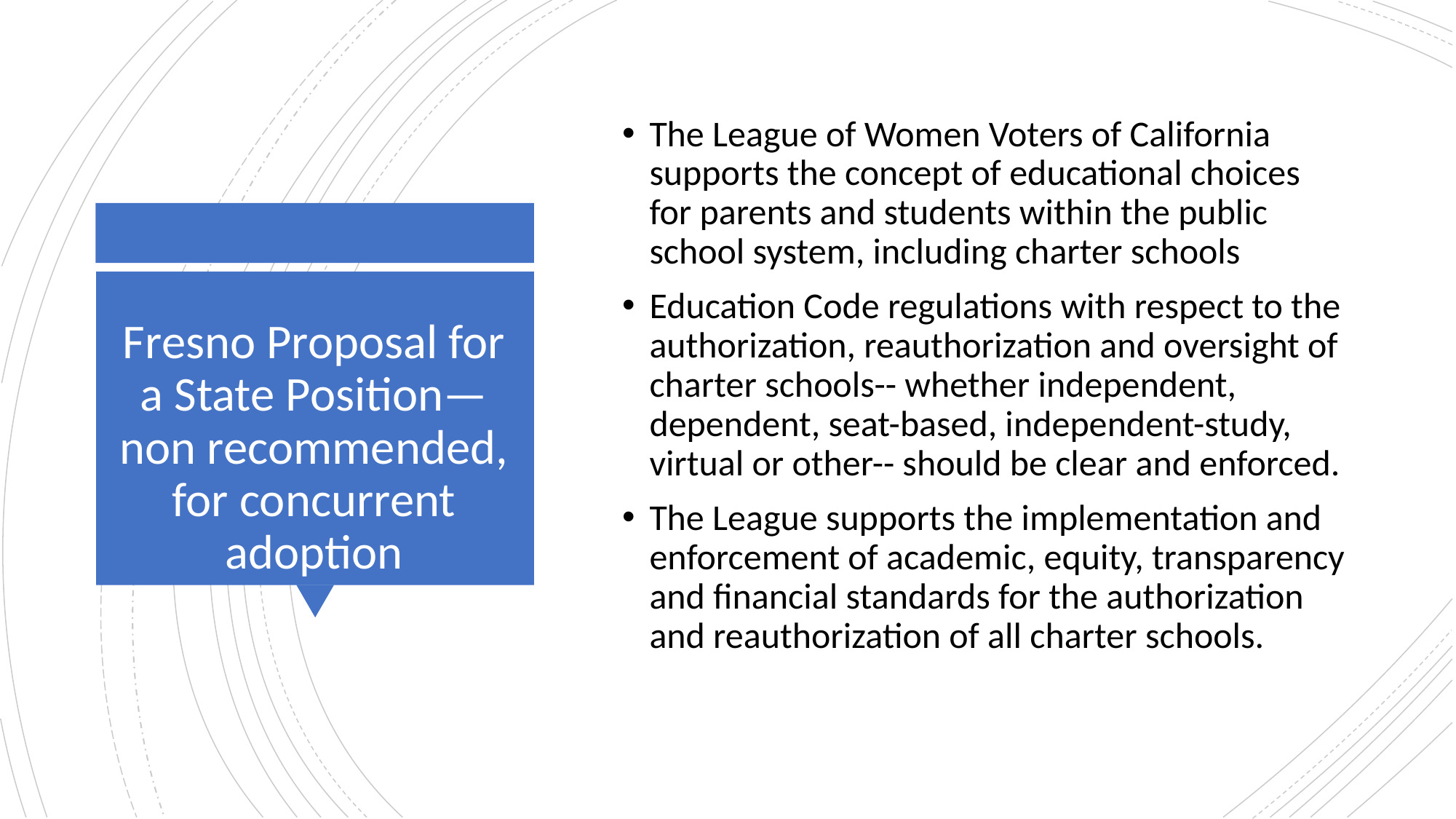

The League of Women Voters of California supports the concept of educational choices for parents and students within the public school system, including charter schools
Education Code regulations with respect to the authorization, reauthorization and oversight of charter schools-- whether independent, dependent, seat-based, independent-study, virtual or other-- should be clear and enforced.
The League supports the implementation and enforcement of academic, equity, transparency and financial standards for the authorization and reauthorization of all charter schools.

# Fresno Proposal for a State Position—non recommended, for concurrent adoption